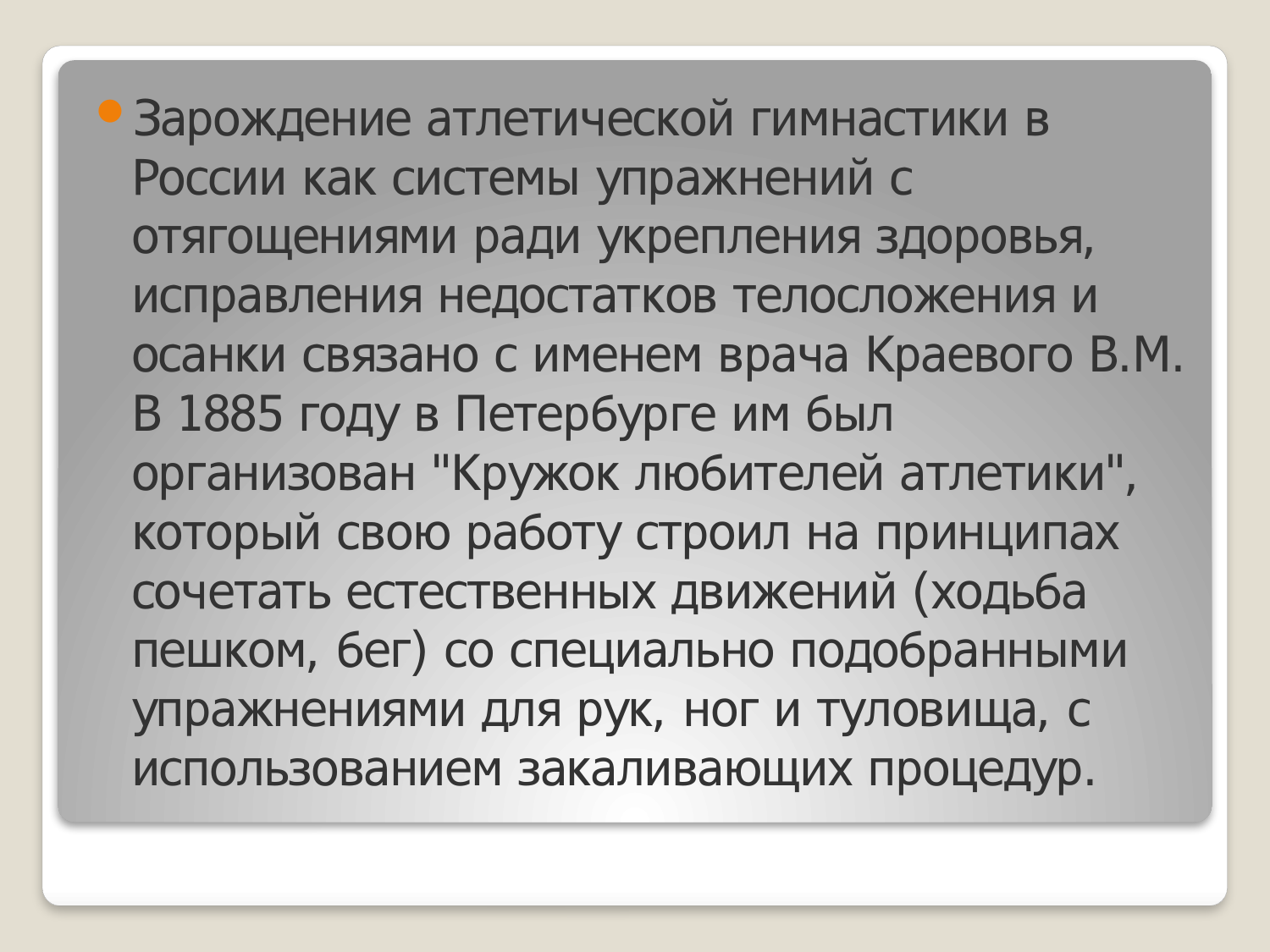

Зарождение атлетической гимнастики в России как системы упражнений с отягощениями ради укрепления здоровья, исправления недостатков телосложения и осанки связано с именем врача Краевого В.М. В 1885 году в Петербурге им был организован "Кружок любителей атлетики", который свою работу строил на принципах сочетать естественных движений (ходьба пешком, бег) со специально подобранными упражнениями для рук, ног и туловища, с использованием закаливающих процедур.